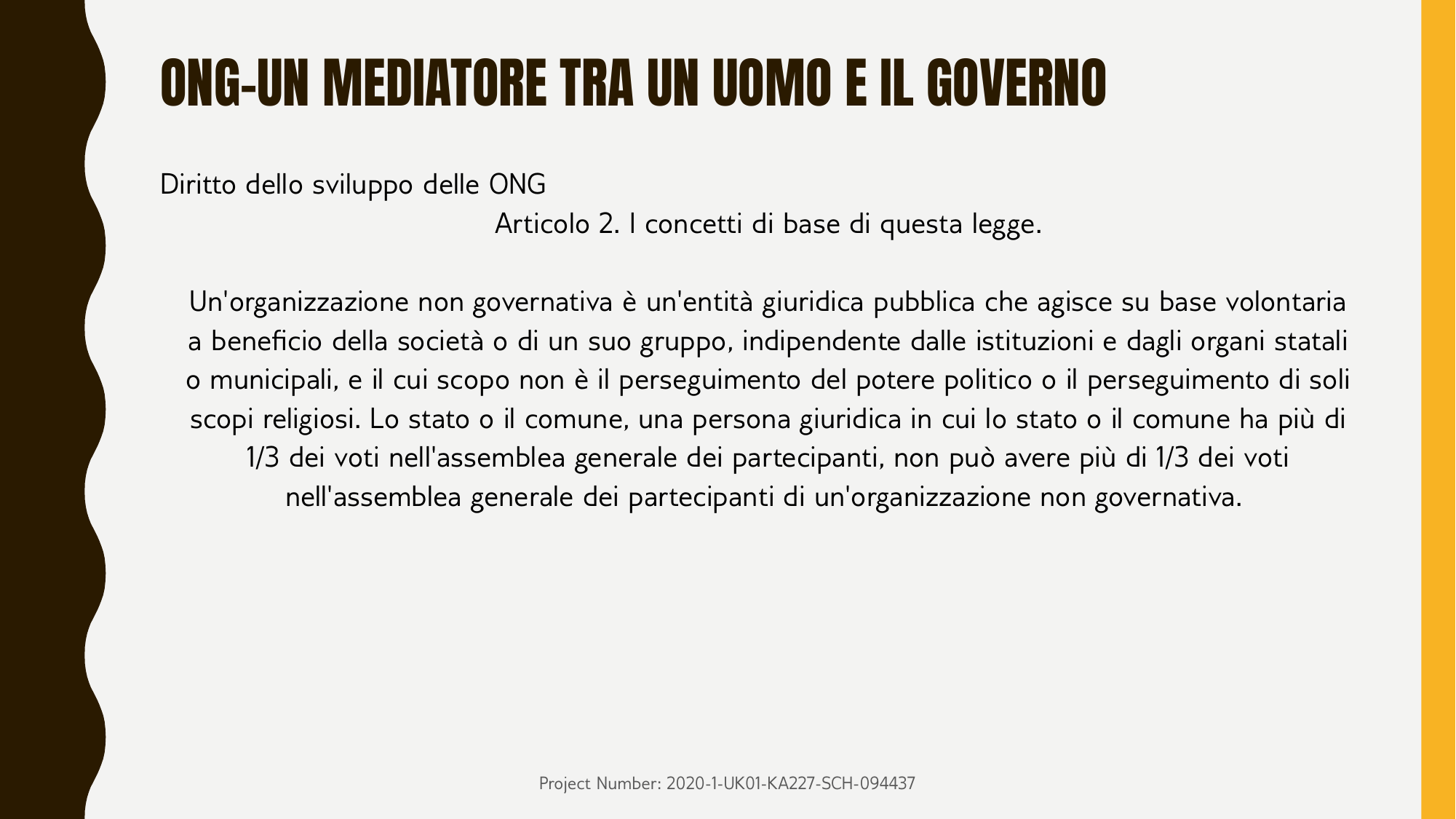

# ONG-UN MEDIATORE TRA UN UOMO E IL GOVERNO

Diritto dello sviluppo delle ONG
Articolo 2. I concetti di base di questa legge.

Un'organizzazione non governativa è un'entità giuridica pubblica che agisce su base volontaria a beneficio della società o di un suo gruppo, indipendente dalle istituzioni e dagli organi statali o municipali, e il cui scopo non è il perseguimento del potere politico o il perseguimento di soli scopi religiosi. Lo stato o il comune, una persona giuridica in cui lo stato o il comune ha più di 1/3 dei voti nell'assemblea generale dei partecipanti, non può avere più di 1/3 dei voti nell'assemblea generale dei partecipanti di un'organizzazione non governativa.

Project Number: 2020-1-UK01-KA227-SCH-094437